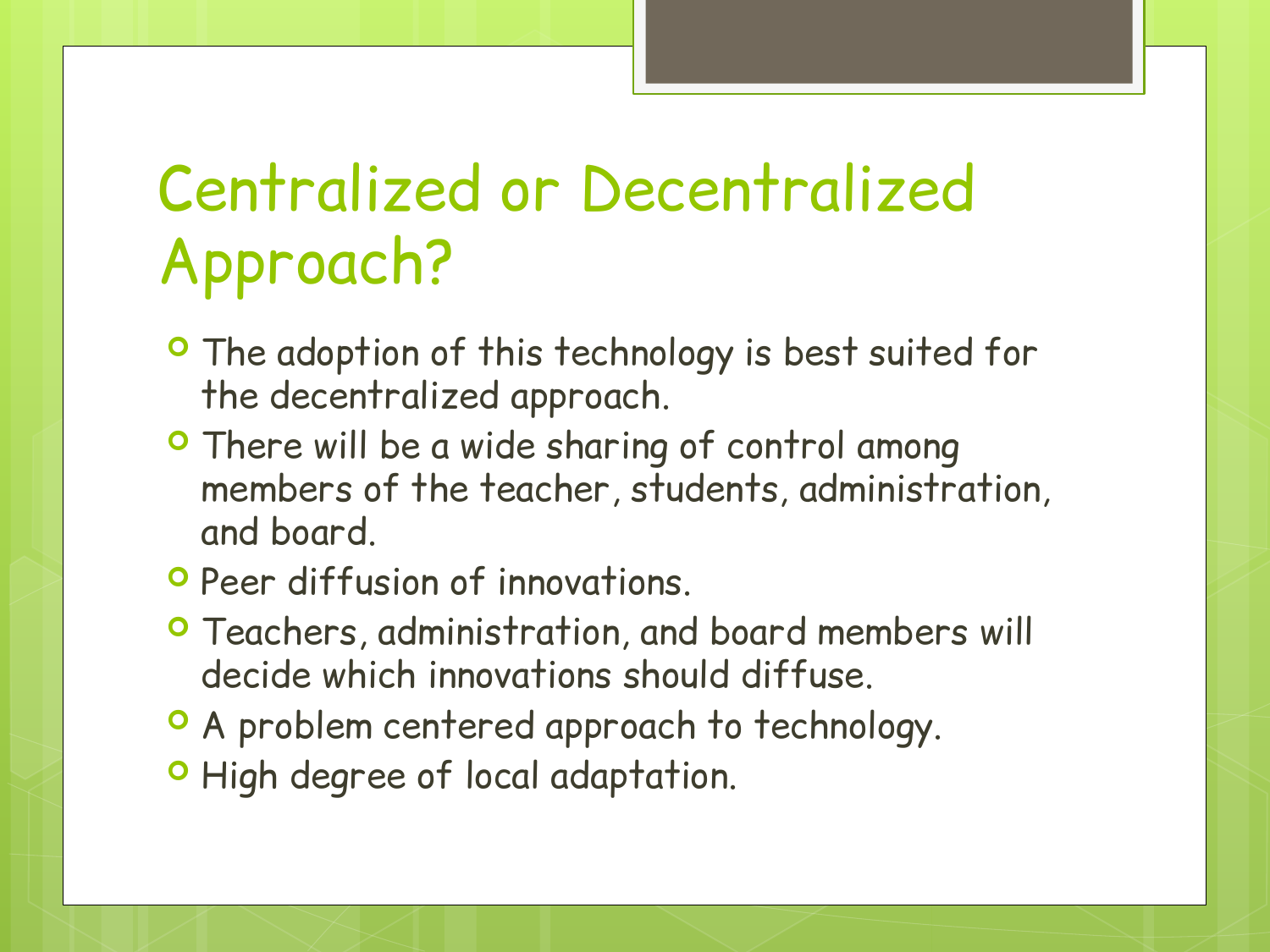

# Centralized or Decentralized Approach?
The adoption of this technology is best suited for the decentralized approach.
There will be a wide sharing of control among members of the teacher, students, administration, and board.
Peer diffusion of innovations.
Teachers, administration, and board members will decide which innovations should diffuse.
A problem centered approach to technology.
High degree of local adaptation.